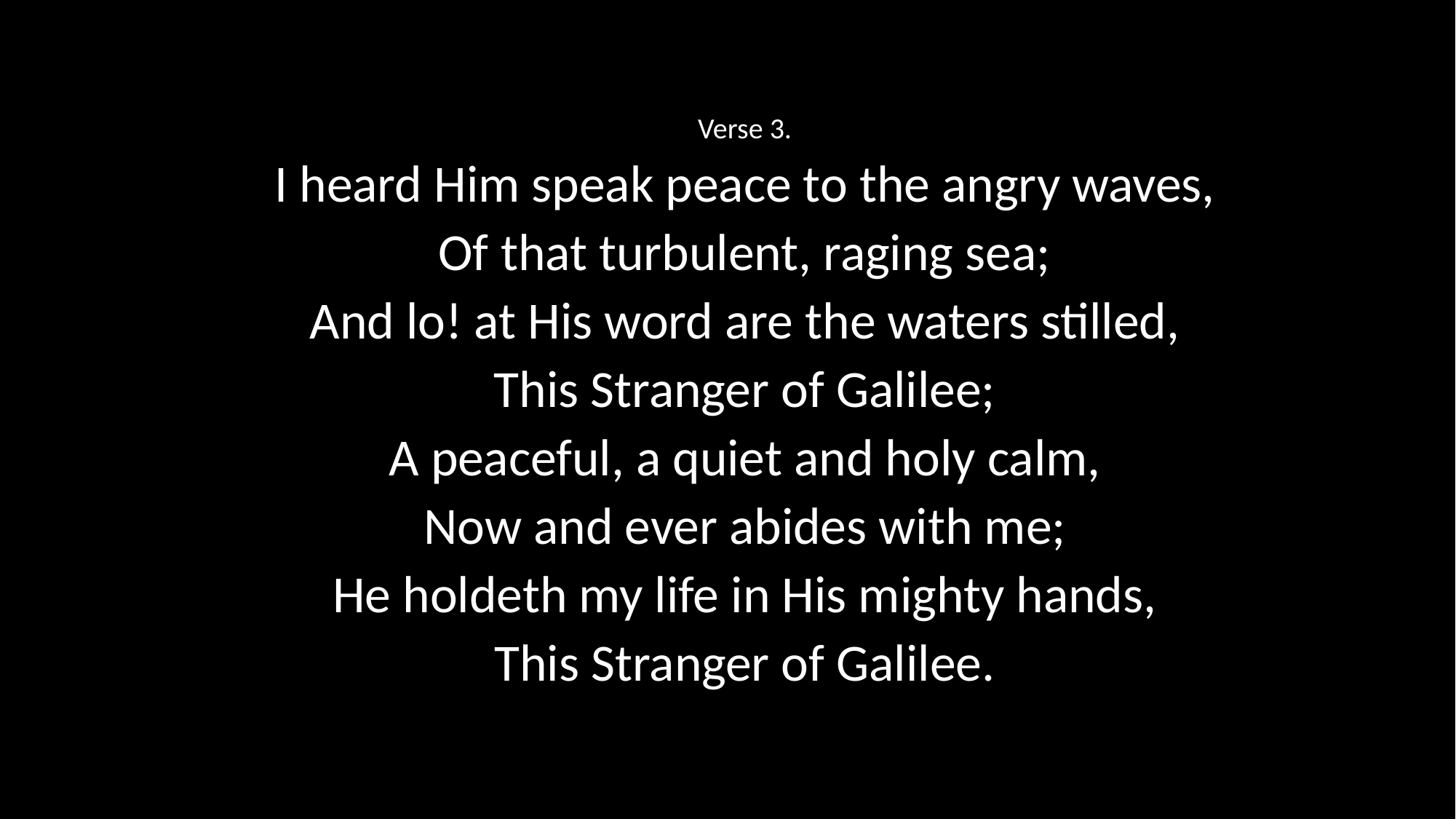

Verse 3.
I heard Him speak peace to the angry waves,
Of that turbulent, raging sea;
And lo! at His word are the waters stilled,
This Stranger of Galilee;
A peaceful, a quiet and holy calm,
Now and ever abides with me;
He holdeth my life in His mighty hands,
This Stranger of Galilee.